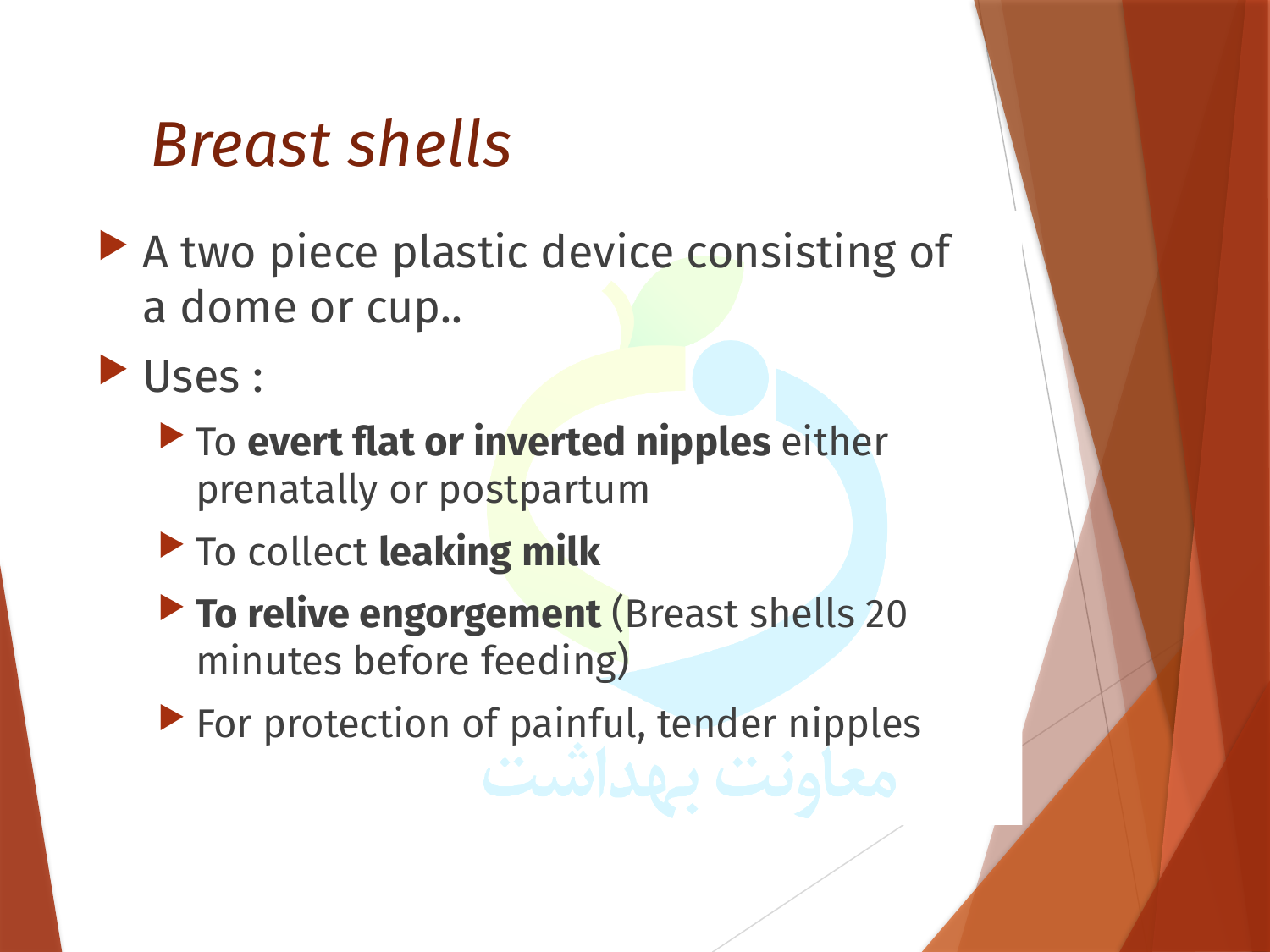

Breast shells
A two piece plastic device consisting of a dome or cup..
Uses :
To evert flat or inverted nipples either prenatally or postpartum
To collect leaking milk
To relive engorgement (Breast shells 20 minutes before feeding)
For protection of painful, tender nipples